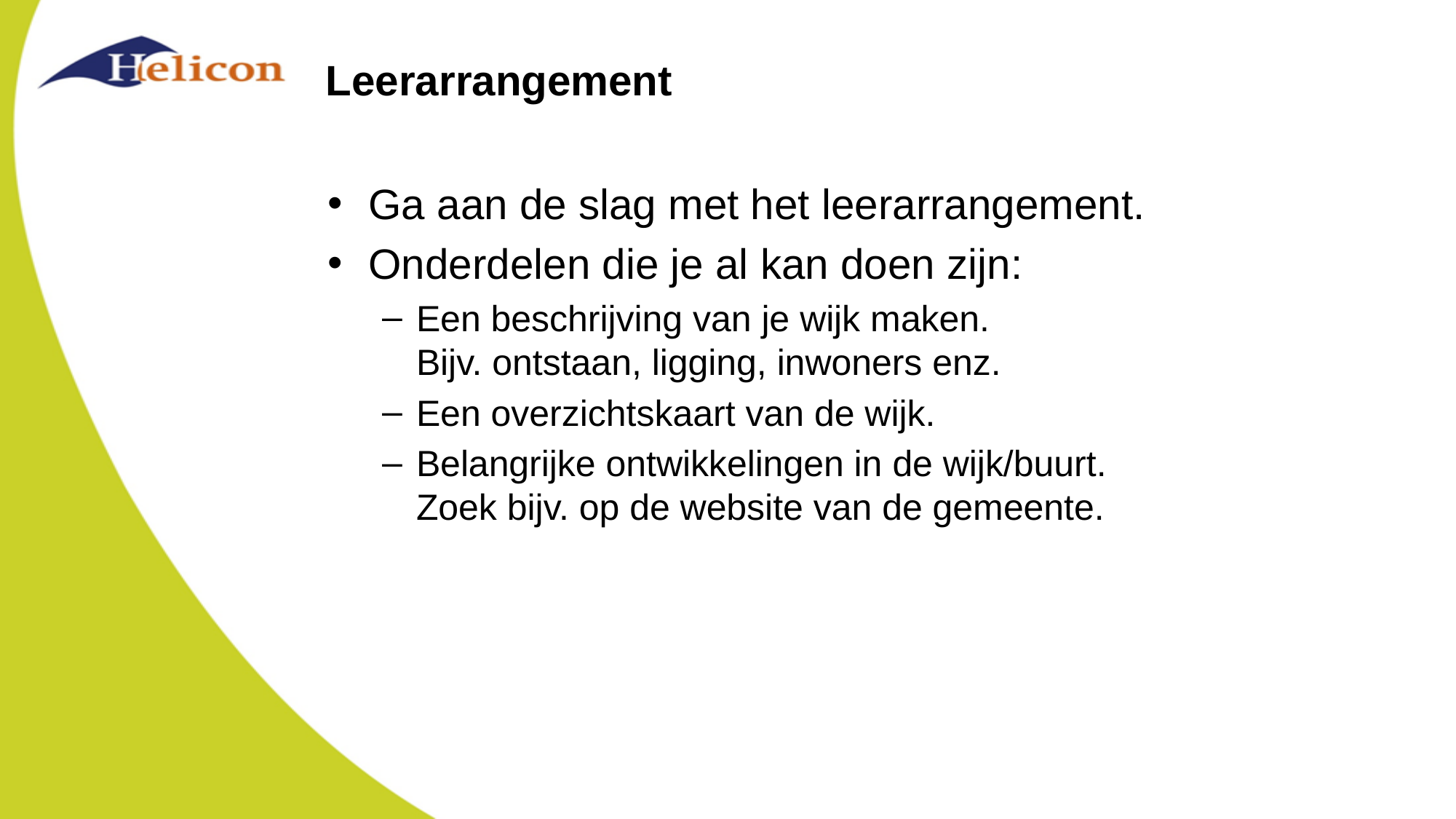

# Leerarrangement
Ga aan de slag met het leerarrangement.
Onderdelen die je al kan doen zijn:
Een beschrijving van je wijk maken.
Bijv. ontstaan, ligging, inwoners enz.
Een overzichtskaart van de wijk.
Belangrijke ontwikkelingen in de wijk/buurt.
Zoek bijv. op de website van de gemeente.